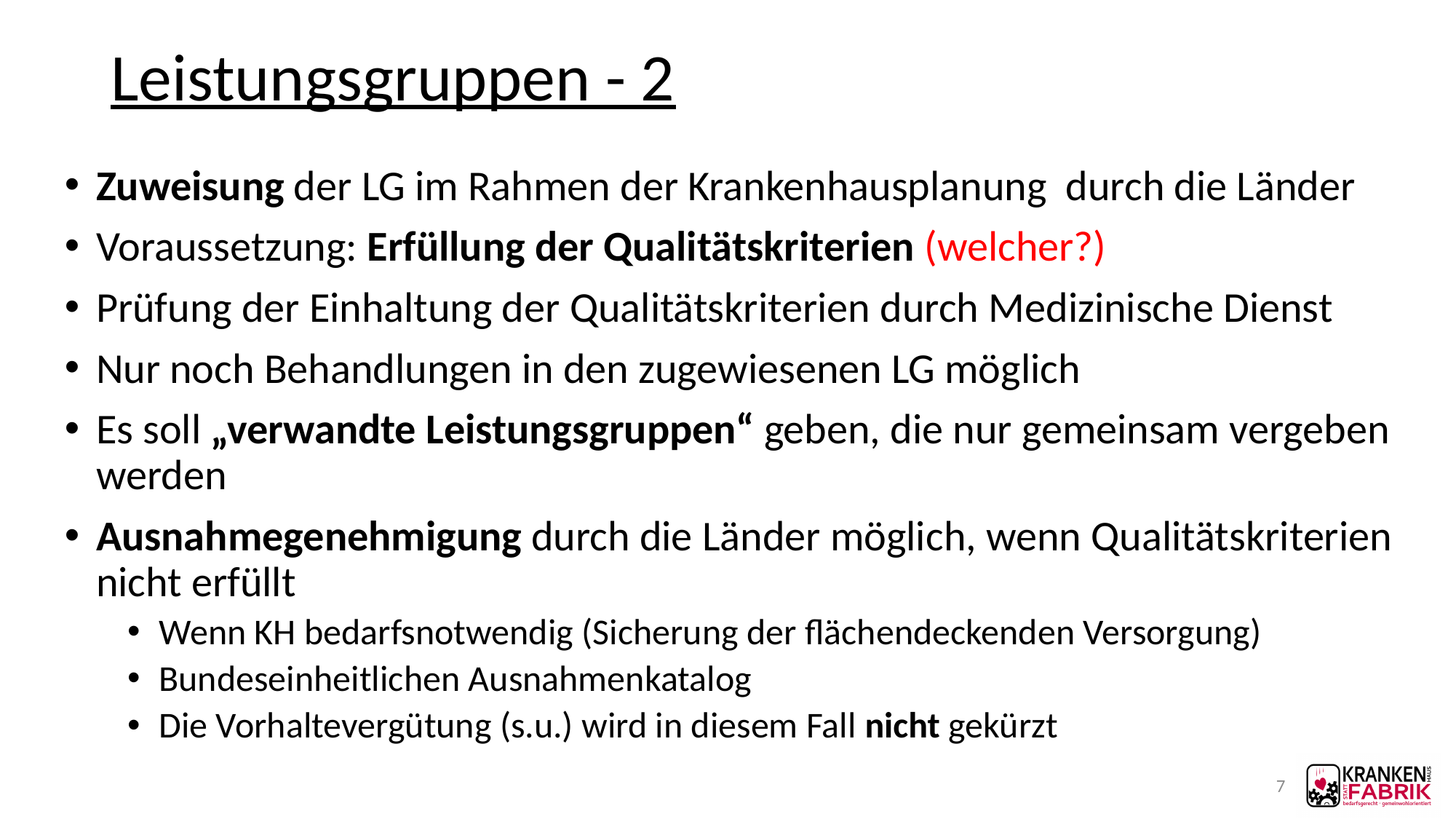

# Leistungsgruppen - 2
Zuweisung der LG im Rahmen der Krankenhausplanung  durch die Länder
Voraussetzung: Erfüllung der Qualitätskriterien (welcher?)
Prüfung der Einhaltung der Qualitätskriterien durch Medizinische Dienst
Nur noch Behandlungen in den zugewiesenen LG möglich
Es soll „verwandte Leistungsgruppen“ geben, die nur gemeinsam vergeben werden
Ausnahmegenehmigung durch die Länder möglich, wenn Qualitätskriterien nicht erfüllt
Wenn KH bedarfsnotwendig (Sicherung der flächendeckenden Versorgung)
Bundeseinheitlichen Ausnahmenkatalog
Die Vorhaltevergütung (s.u.) wird in diesem Fall nicht gekürzt

7